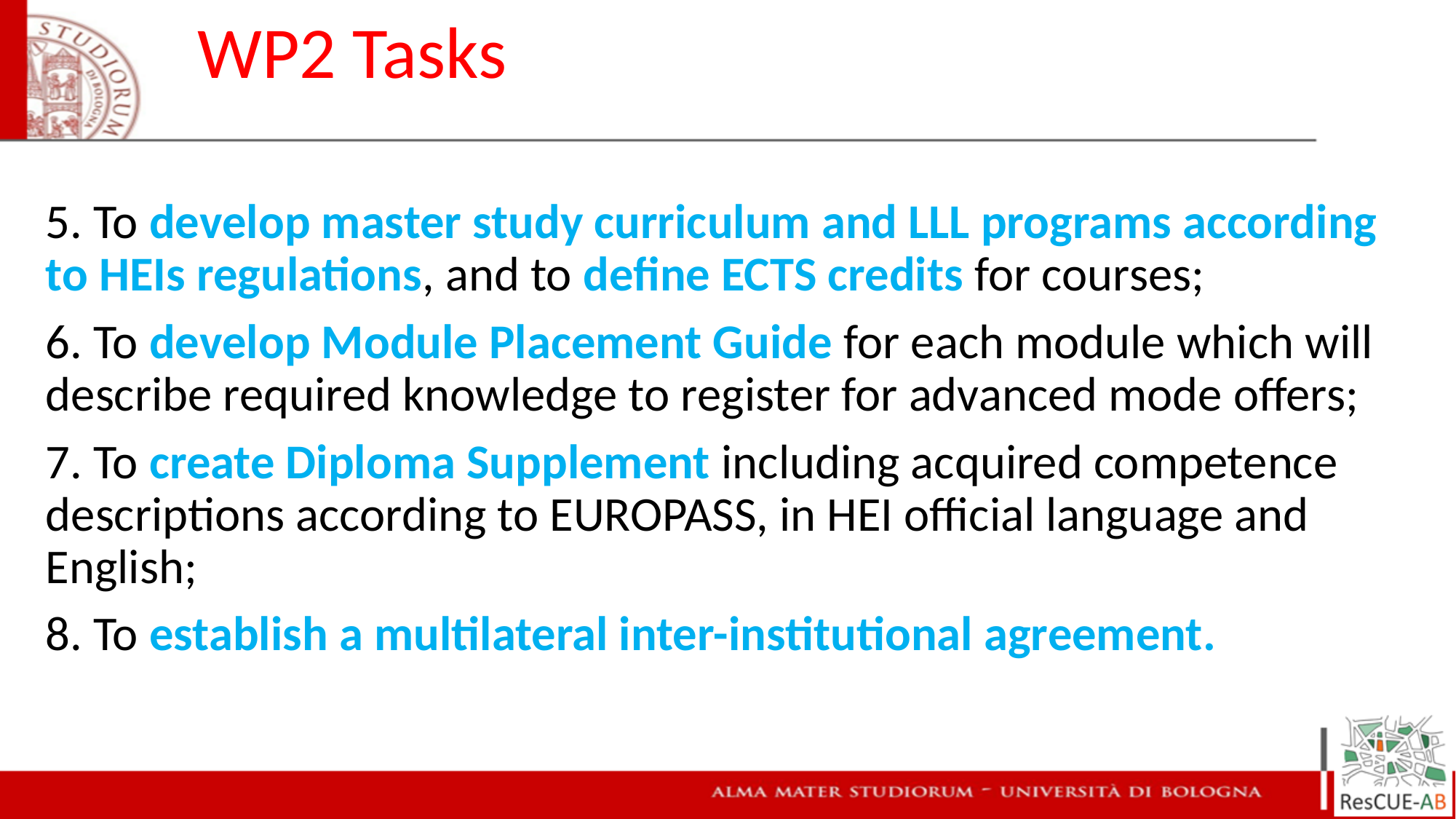

WP2 Tasks
5. To develop master study curriculum and LLL programs according to HEIs regulations, and to define ECTS credits for courses;
6. To develop Module Placement Guide for each module which will describe required knowledge to register for advanced mode offers;
7. To create Diploma Supplement including acquired competence descriptions according to EUROPASS, in HEI official language and English;
8. To establish a multilateral inter-institutional agreement.